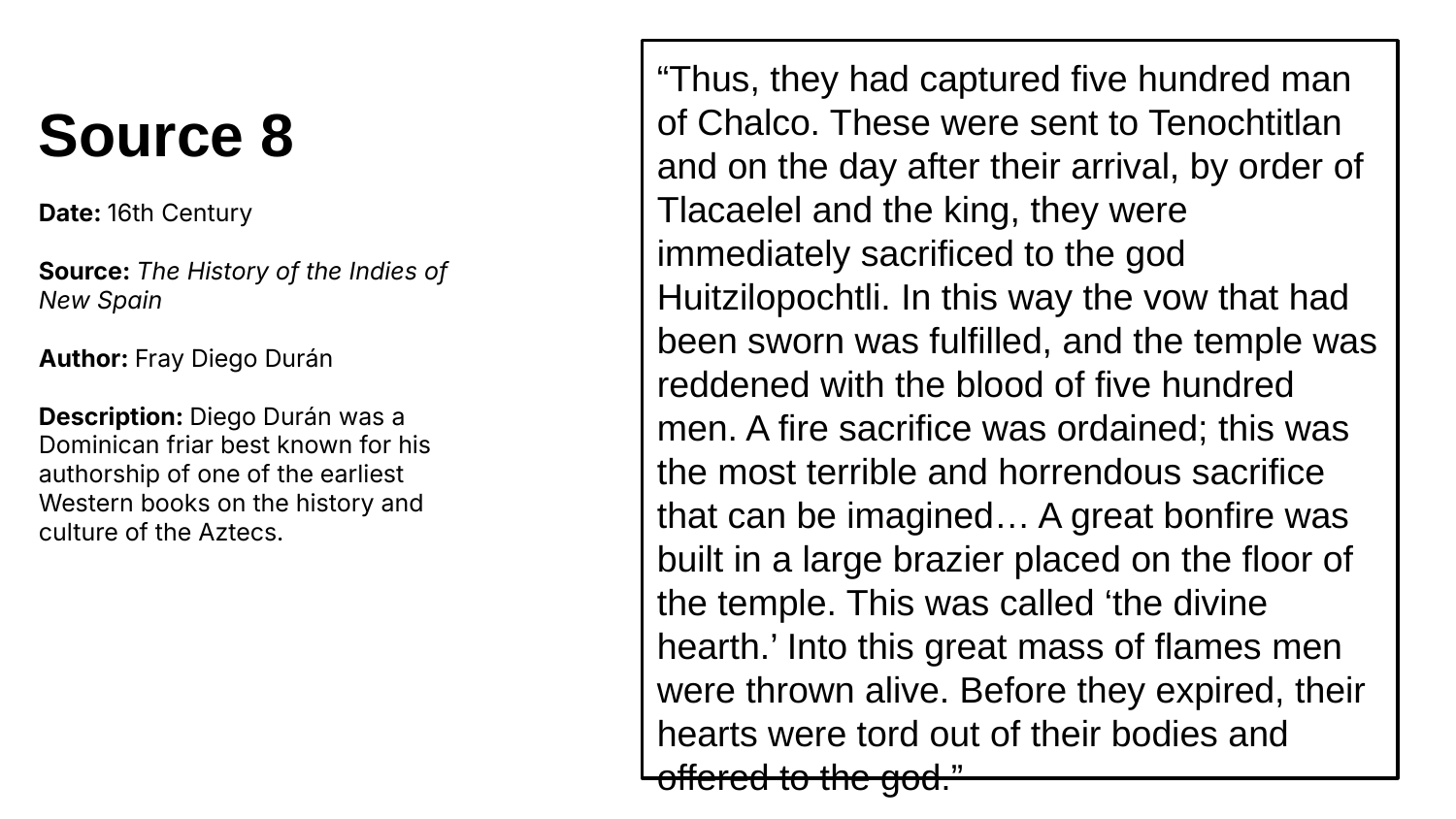

“Thus, they had captured five hundred man of Chalco. These were sent to Tenochtitlan and on the day after their arrival, by order of Tlacaelel and the king, they were immediately sacrificed to the god Huitzilopochtli. In this way the vow that had been sworn was fulfilled, and the temple was reddened with the blood of five hundred men. A fire sacrifice was ordained; this was the most terrible and horrendous sacrifice that can be imagined… A great bonfire was built in a large brazier placed on the floor of the temple. This was called ‘the divine hearth.’ Into this great mass of flames men were thrown alive. Before they expired, their hearts were tord out of their bodies and offered to the god.”
Source 8

Date: 16th Century

Source: The History of the Indies of New Spain

Author: Fray Diego Durán

Description: Diego Durán was a Dominican friar best known for his authorship of one of the earliest Western books on the history and culture of the Aztecs.